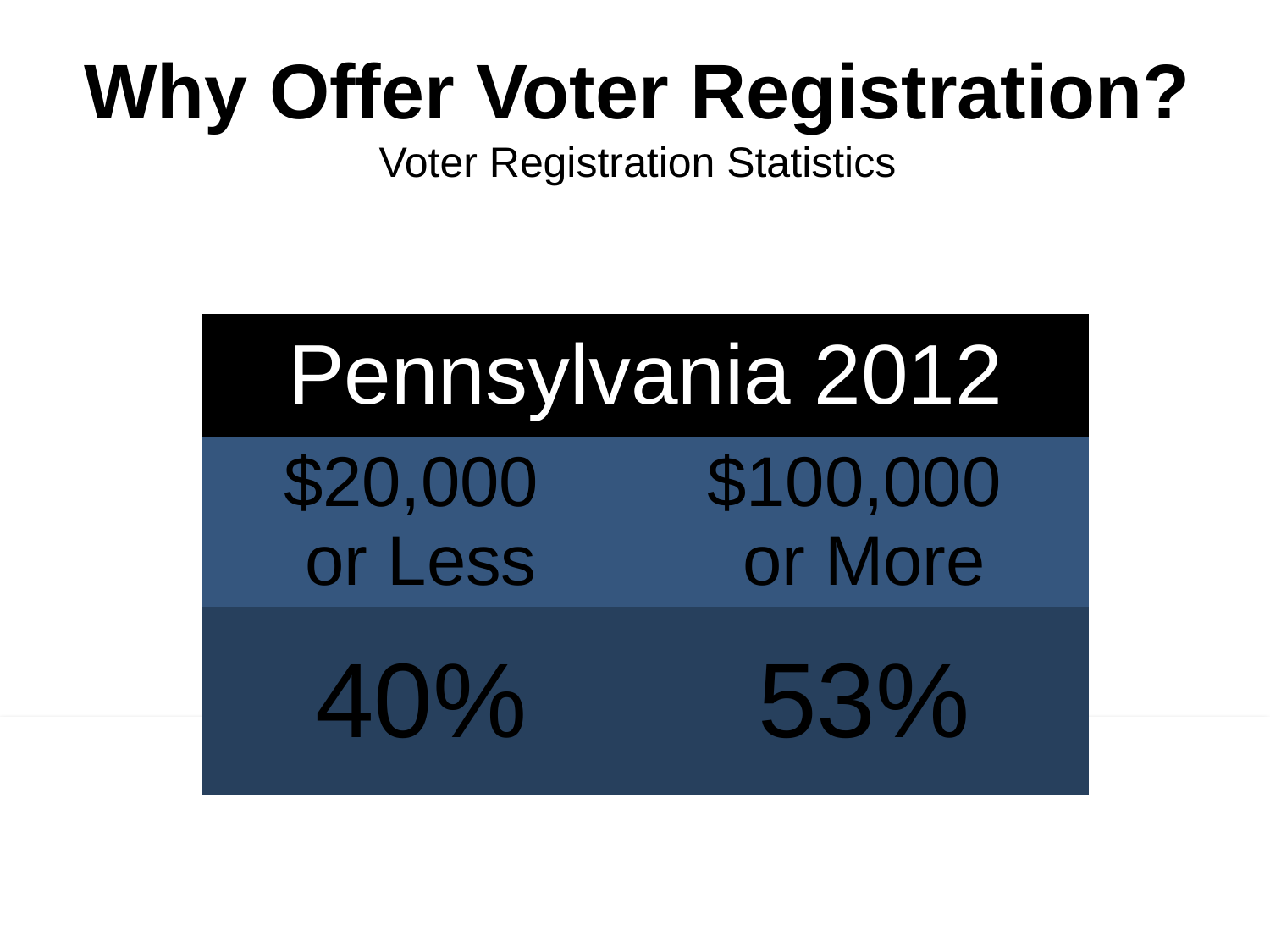

# Why Offer Voter Registration? Voter Registration Statistics
| Pennsylvania 2012 |  |
| --- | --- |
| $20,000 or Less | $100,000 or More |
| 40% | 53% |